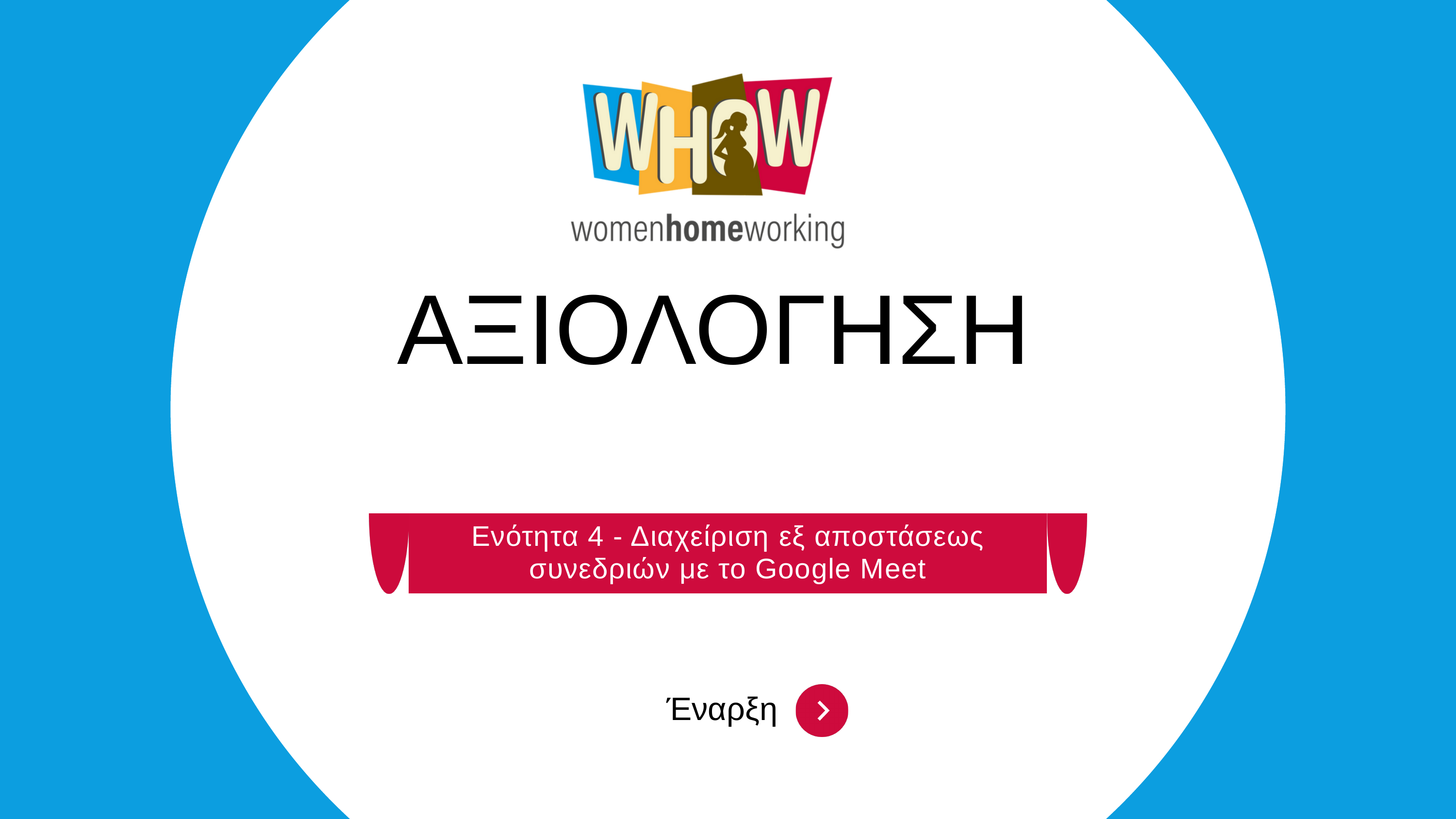

ΑΞΙΟΛΟΓΗΣΗ

Ενότητα 4 - Διαχείριση εξ αποστάσεως συνεδριών με το Google Meet

Έναρξη